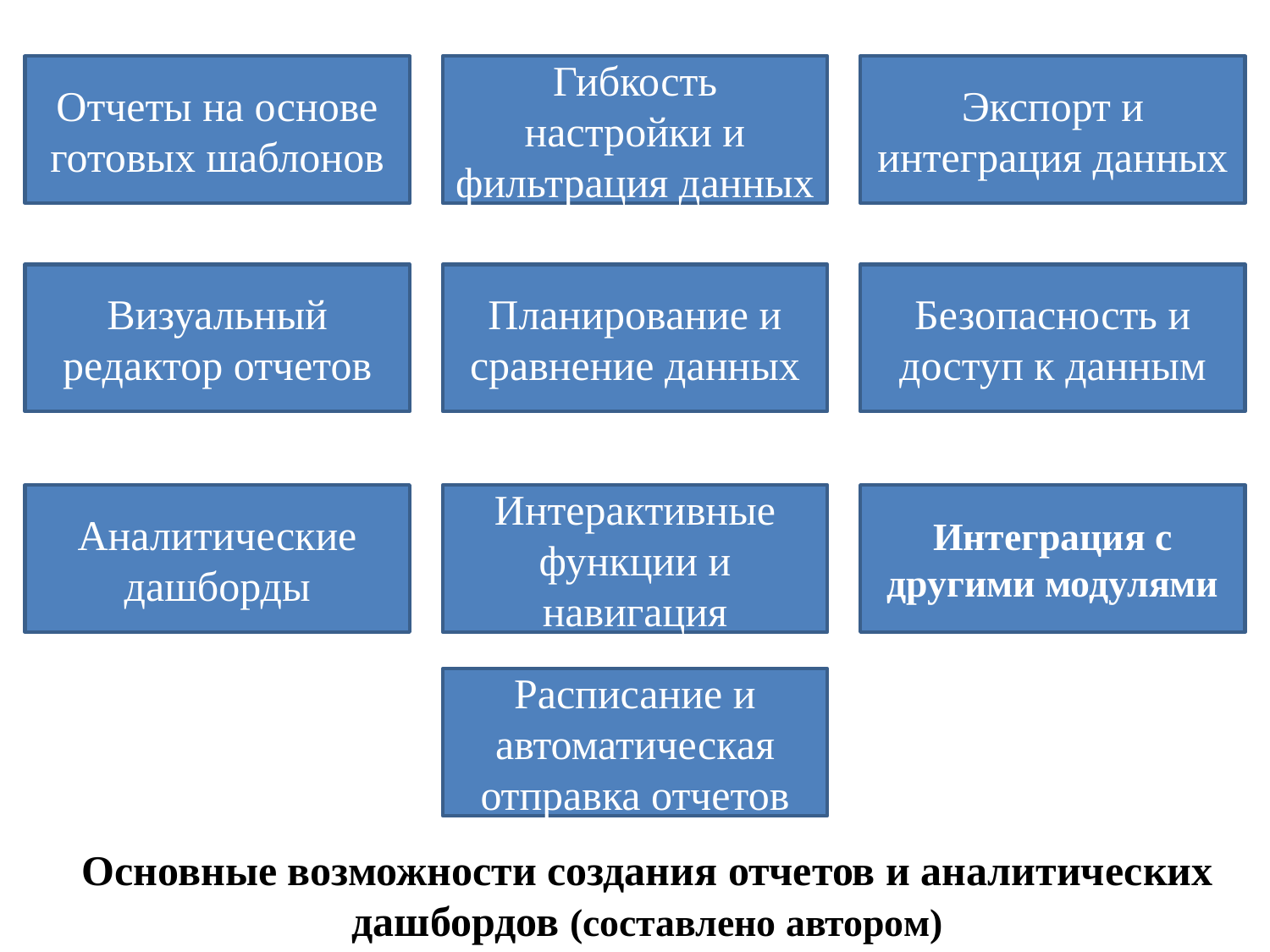

Отчеты на основе готовых шаблонов
Гибкость настройки и фильтрация данных
Экспорт и интеграция данных
Визуальный редактор отчетов
Планирование и сравнение данных
Безопасность и доступ к данным
Аналитические дашборды
Интерактивные функции и навигация
Интеграция с другими модулями
Расписание и автоматическая отправка отчетов
Основные возможности создания отчетов и аналитических дашбордов (составлено автором)